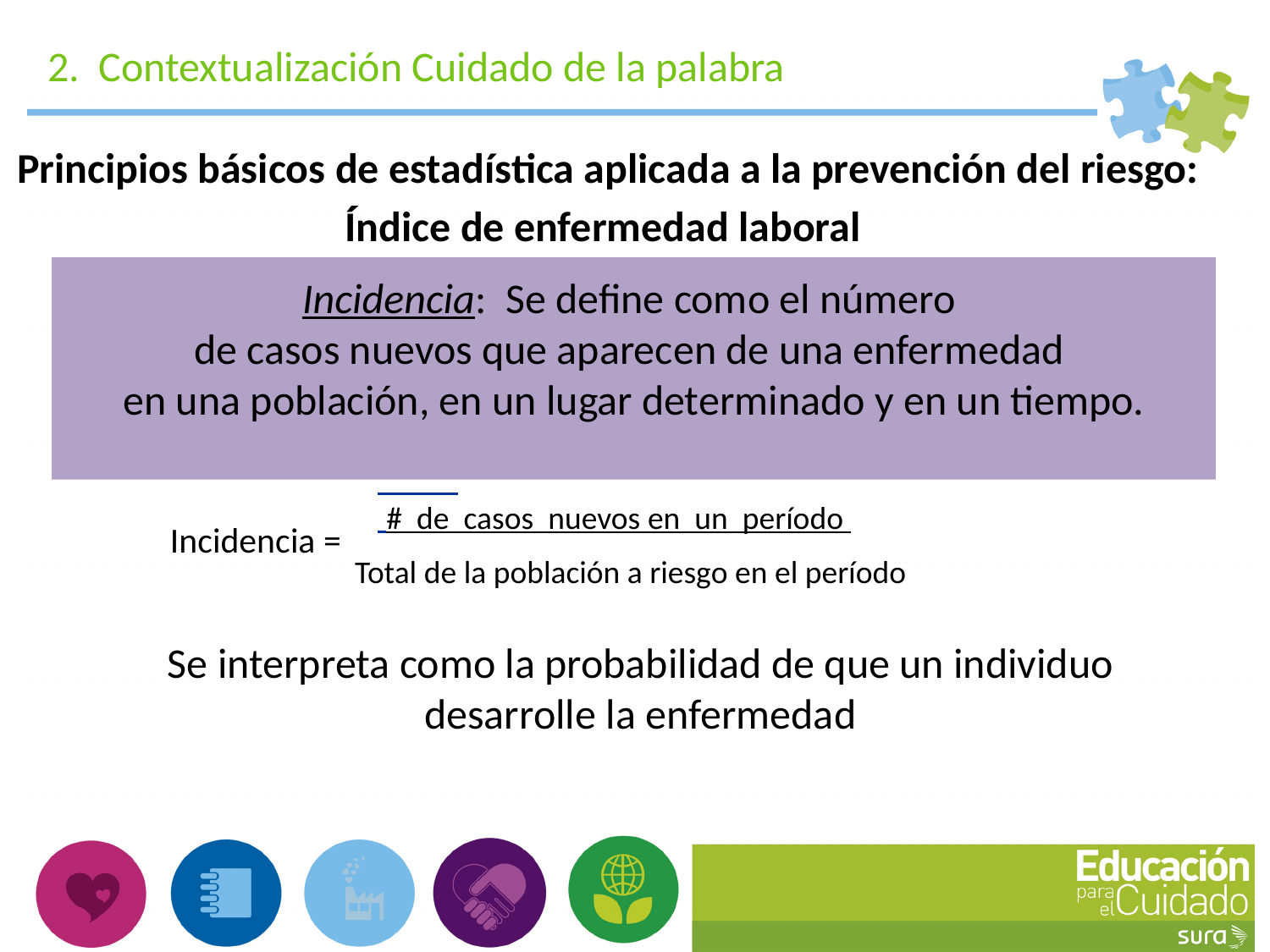

2.  Contextualización Cuidado de la palabra
Principios básicos de estadística aplicada a la prevención del riesgo: Índice de enfermedad laboral
Incidencia:  Se define como el número
de casos nuevos que aparecen de una enfermedad
 en una población, en un lugar determinado y en un tiempo.

 #  de  casos  nuevos en  un  período
Incidencia =
Total de la población a riesgo en el período
Se interpreta como la probabilidad de que un individuo desarrolle la enfermedad